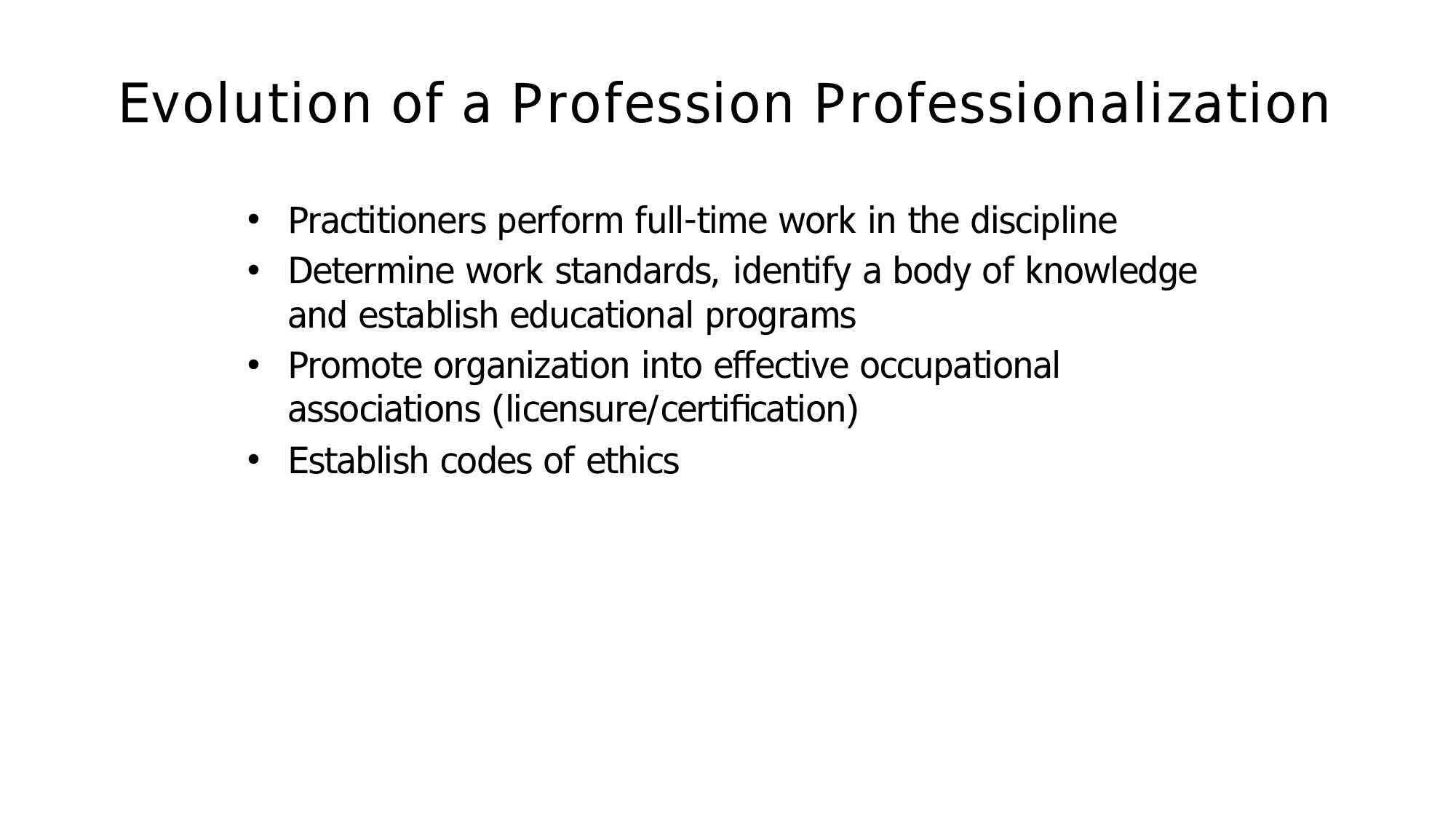

# Evolution of a Profession Professionalization
Practitioners perform full-time work in the discipline
Determine work standards, identify a body of knowledge and establish educational programs
Promote organization into effective occupational associations (licensure/certification)
Establish codes of ethics